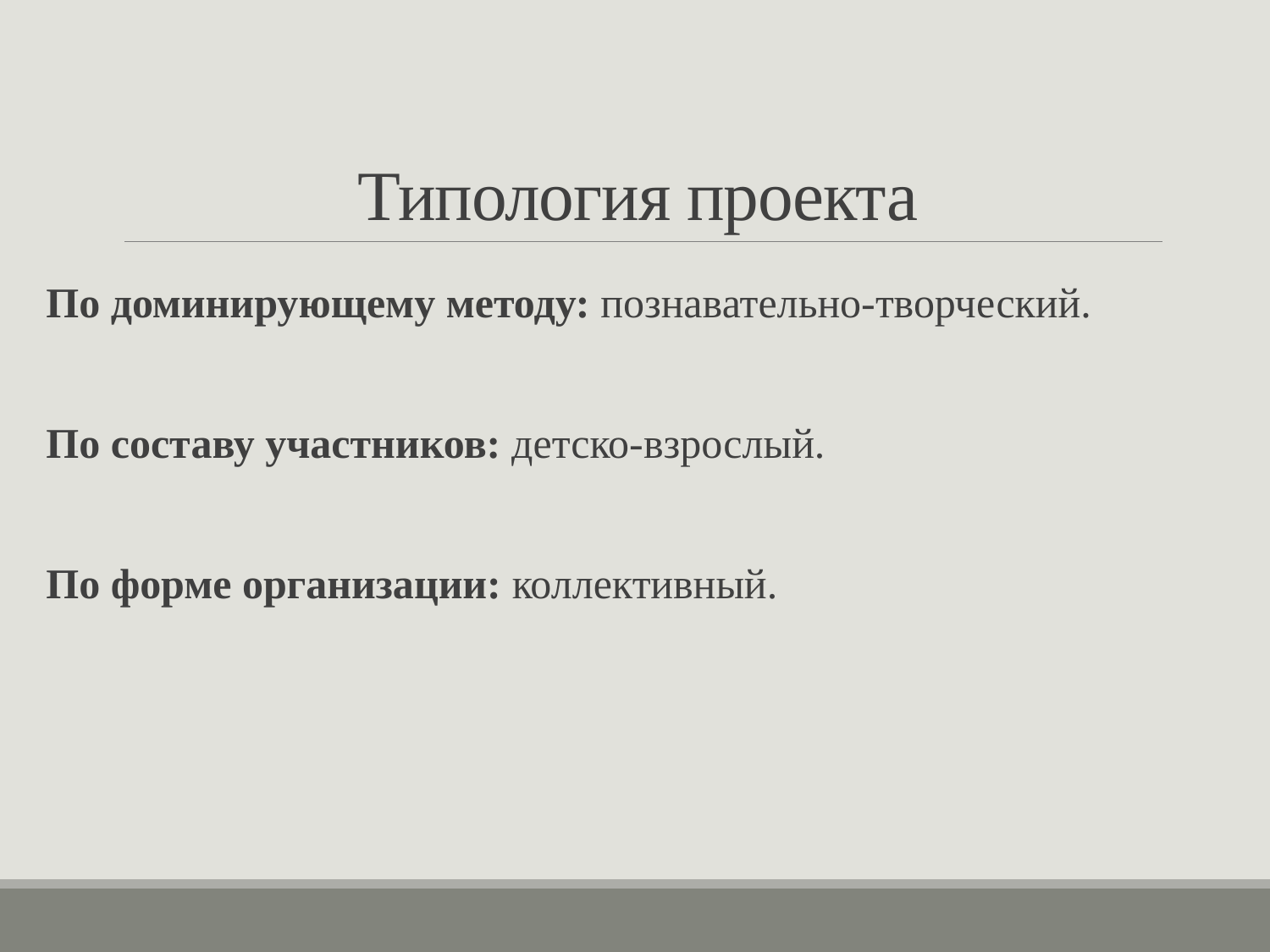

# Типология проекта
По доминирующему методу: познавательно-творческий.

По составу участников: детско-взрослый.

По форме организации: коллективный.